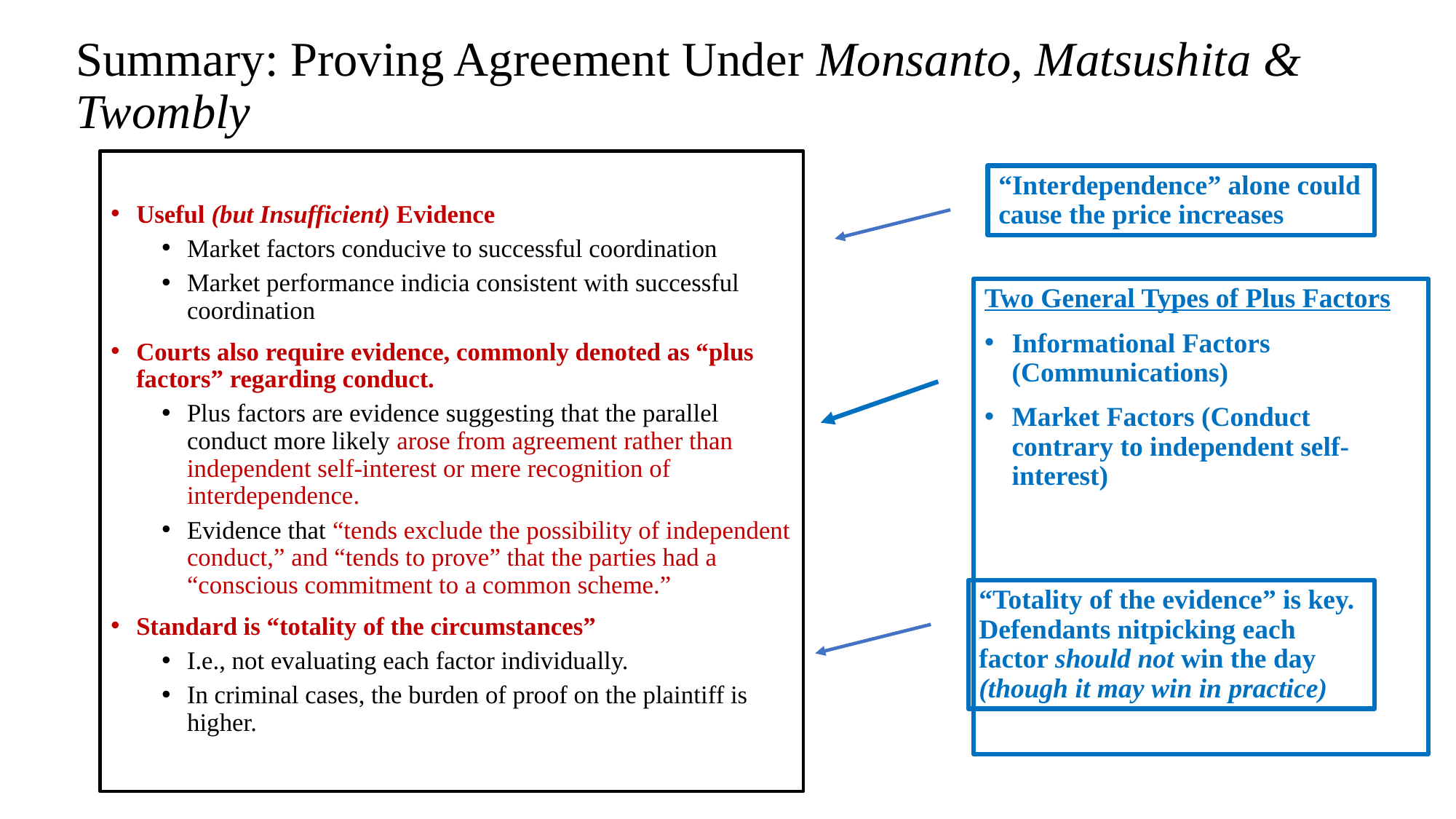

# Summary: Proving Agreement Under Monsanto, Matsushita & Twombly

Useful (but Insufficient) Evidence
Market factors conducive to successful coordination
Market performance indicia consistent with successful coordination
Courts also require evidence, commonly denoted as “plus factors” regarding conduct.
Plus factors are evidence suggesting that the parallel conduct more likely arose from agreement rather than independent self-interest or mere recognition of interdependence.
Evidence that “tends exclude the possibility of independent conduct,” and “tends to prove” that the parties had a “conscious commitment to a common scheme.”
Standard is “totality of the circumstances”
I.e., not evaluating each factor individually.
In criminal cases, the burden of proof on the plaintiff is higher.
“Interdependence” alone could cause the price increases
Two General Types of Plus Factors
Informational Factors (Communications)
Market Factors (Conduct contrary to independent self-interest)
“Totality of the evidence” is key.  Defendants nitpicking each factor should not win the day (though it may win in practice)